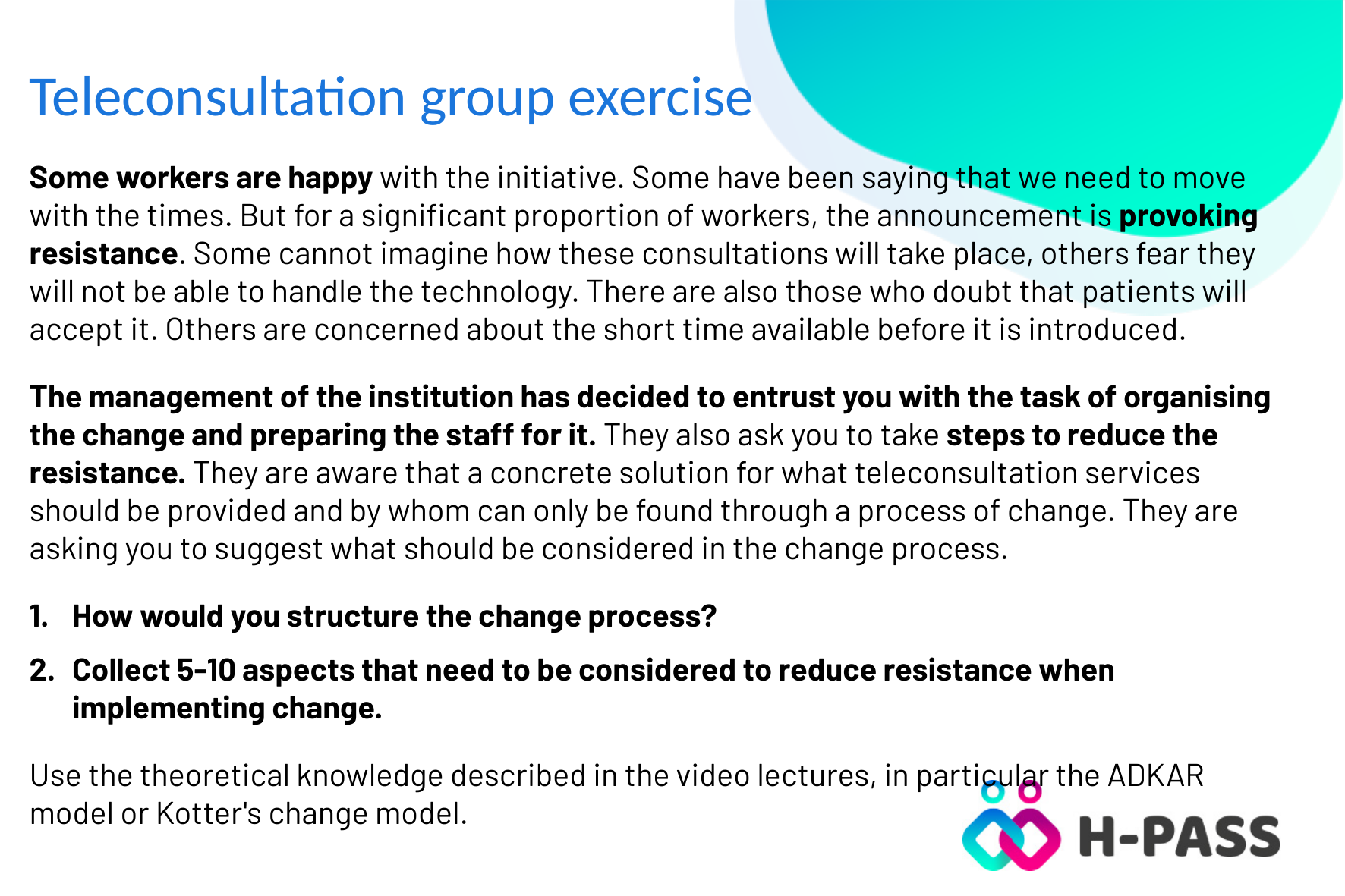

# Teleconsultation group exercise
Some workers are happy with the initiative. Some have been saying that we need to move with the times. But for a significant proportion of workers, the announcement is provoking resistance. Some cannot imagine how these consultations will take place, others fear they will not be able to handle the technology. There are also those who doubt that patients will accept it. Others are concerned about the short time available before it is introduced.
The management of the institution has decided to entrust you with the task of organising the change and preparing the staff for it. They also ask you to take steps to reduce the resistance. They are aware that a concrete solution for what teleconsultation services should be provided and by whom can only be found through a process of change. They are asking you to suggest what should be considered in the change process.
How would you structure the change process?
Collect 5-10 aspects that need to be considered to reduce resistance when implementing change.
Use the theoretical knowledge described in the video lectures, in particular the ADKAR model or Kotter's change model.